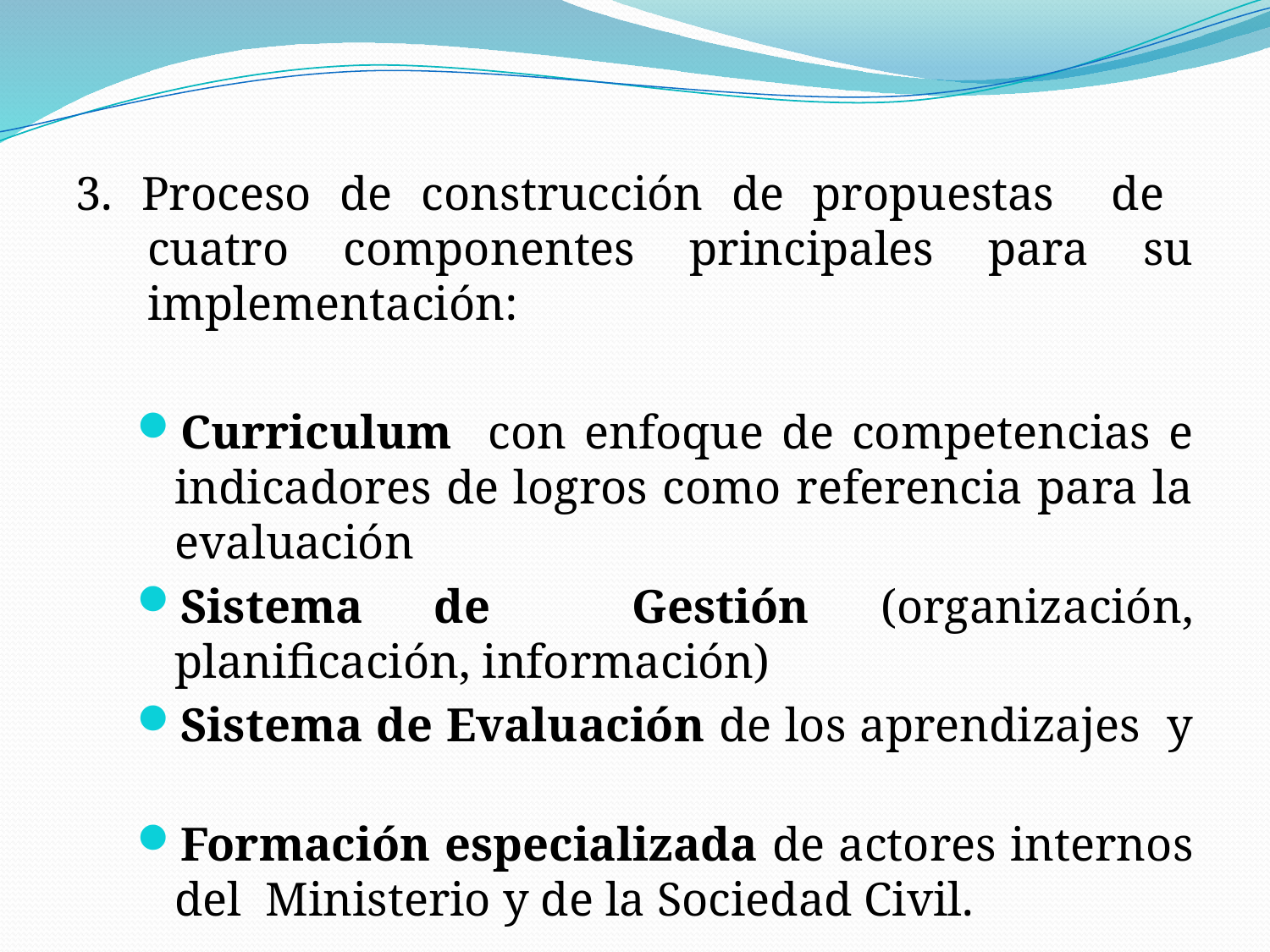

3. Proceso de construcción de propuestas  de  cuatro componentes principales para su implementación:

Curriculum  con enfoque de competencias e indicadores de logros como referencia para la evaluación
Sistema de  Gestión (organización, planificación, información)
Sistema de Evaluación de los aprendizajes  y
Formación especializada de actores internos del  Ministerio y de la Sociedad Civil.